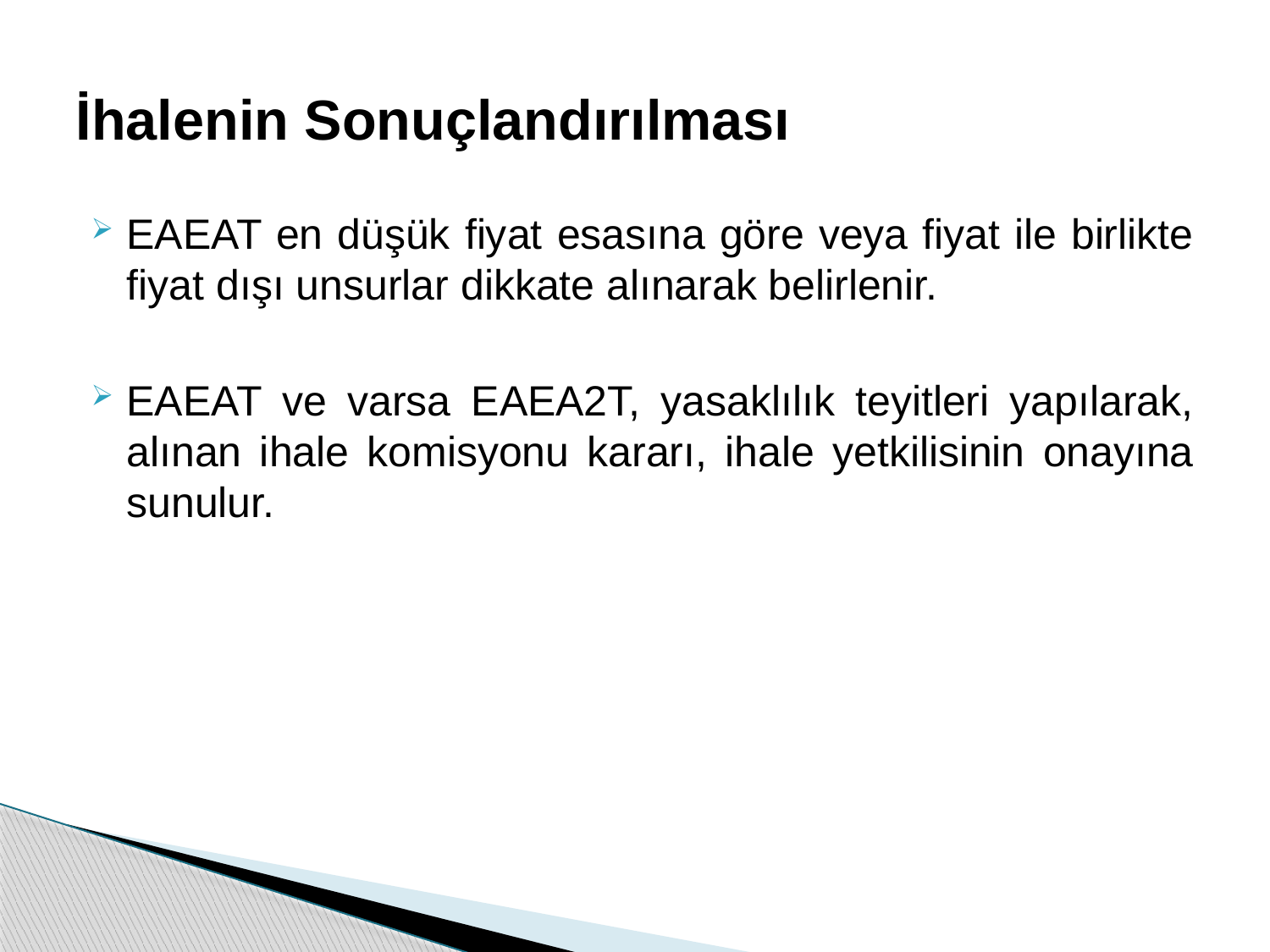

# İhalenin Sonuçlandırılması
EAEAT en düşük fiyat esasına göre veya fiyat ile birlikte fiyat dışı unsurlar dikkate alınarak belirlenir.

EAEAT ve varsa EAEA2T, yasaklılık teyitleri yapılarak, alınan ihale komisyonu kararı, ihale yetkilisinin onayına sunulur.